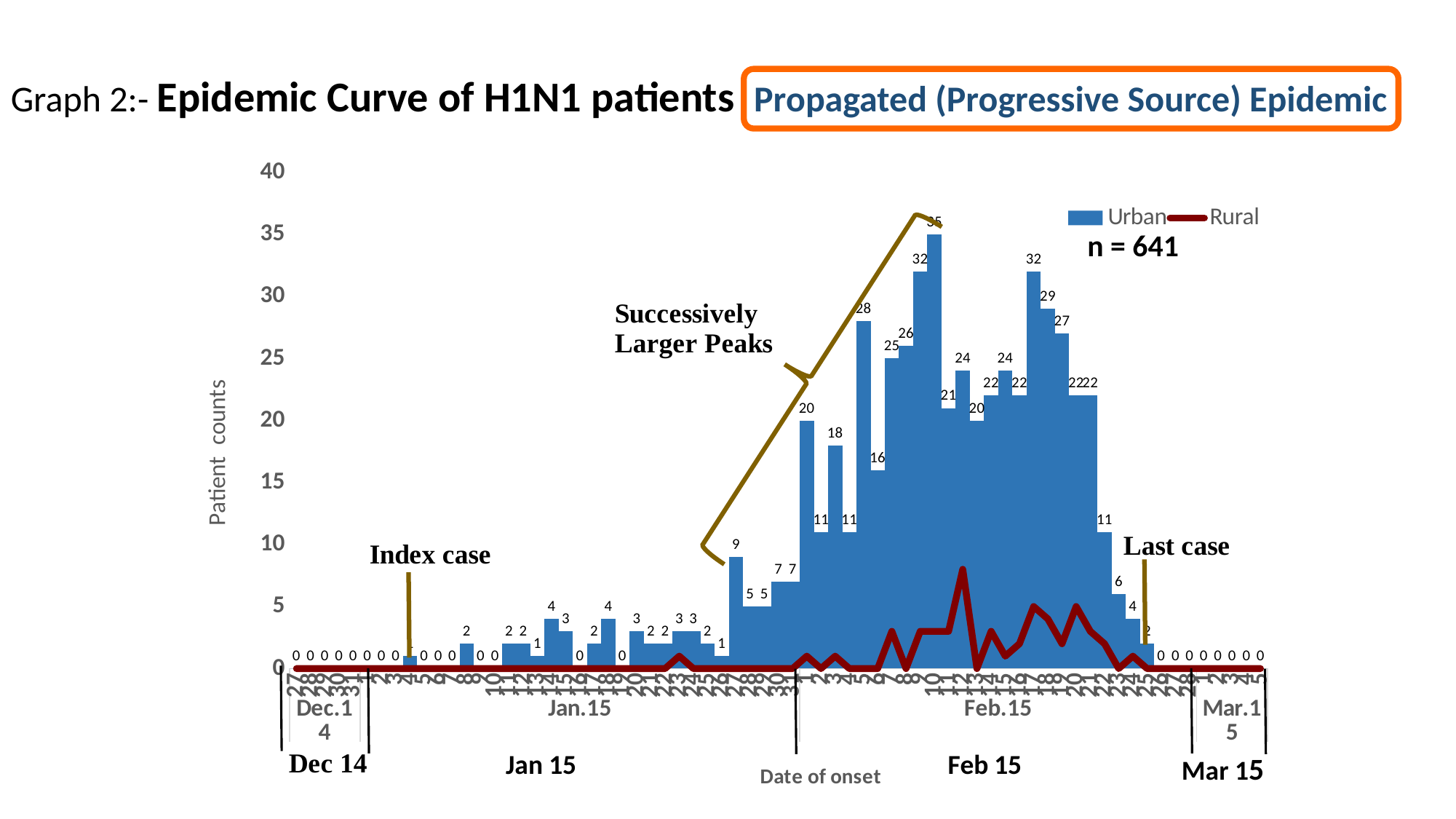

Graph 2:- Epidemic Curve of H1N1 patients  Propagated (Progressive Source) Epidemic

### Chart

| Category | Urban | Rural |
|---|---|---|
| 27 | 0.0 | 0.0 |
| 28 | 0.0 | 0.0 |
| 29 | 0.0 | 0.0 |
| 30 | 0.0 | 0.0 |
| 31 | 0.0 | 0.0 |
| 1 | 0.0 | 0.0 |
| 2 | 0.0 | 0.0 |
| 3 | 0.0 | 0.0 |
| 4 | 1.0 | 0.0 |
| 5 | 0.0 | 0.0 |
| 6 | 0.0 | 0.0 |
| 7 | 0.0 | 0.0 |
| 8 | 2.0 | 0.0 |
| 9 | 0.0 | 0.0 |
| 10 | 0.0 | 0.0 |
| 11 | 2.0 | 0.0 |
| 12 | 2.0 | 0.0 |
| 13 | 1.0 | 0.0 |
| 14 | 4.0 | 0.0 |
| 15 | 3.0 | 0.0 |
| 16 | 0.0 | 0.0 |
| 17 | 2.0 | 0.0 |
| 18 | 4.0 | 0.0 |
| 19 | 0.0 | 0.0 |
| 20 | 3.0 | 0.0 |
| 21 | 2.0 | 0.0 |
| 22 | 2.0 | 0.0 |
| 23 | 3.0 | 1.0 |
| 24 | 3.0 | 0.0 |
| 25 | 2.0 | 0.0 |
| 26 | 1.0 | 0.0 |
| 27 | 9.0 | 0.0 |
| 28 | 5.0 | 0.0 |
| 29 | 5.0 | 0.0 |
| 30 | 7.0 | 0.0 |
| 31 | 7.0 | 0.0 |
| 1 | 20.0 | 1.0 |
| 2 | 11.0 | 0.0 |
| 3 | 18.0 | 1.0 |
| 4 | 11.0 | 0.0 |
| 5 | 28.0 | 0.0 |
| 6 | 16.0 | 0.0 |
| 7 | 25.0 | 3.0 |
| 8 | 26.0 | 0.0 |
| 9 | 32.0 | 3.0 |
| 10 | 35.0 | 3.0 |
| 11 | 21.0 | 3.0 |
| 12 | 24.0 | 8.0 |
| 13 | 20.0 | 0.0 |
| 14 | 22.0 | 3.0 |
| 15 | 24.0 | 1.0 |
| 16 | 22.0 | 2.0 |
| 17 | 32.0 | 5.0 |
| 18 | 29.0 | 4.0 |
| 19 | 27.0 | 2.0 |
| 20 | 22.0 | 5.0 |
| 21 | 22.0 | 3.0 |
| 22 | 11.0 | 2.0 |
| 23 | 6.0 | 0.0 |
| 24 | 4.0 | 1.0 |
| 25 | 2.0 | 0.0 |
| 26 | 0.0 | 0.0 |
| 27 | 0.0 | 0.0 |
| 28 | 0.0 | 0.0 |
| 1 | 0.0 | 0.0 |
| 2 | 0.0 | 0.0 |
| 3 | 0.0 | 0.0 |
| 4 | 0.0 | 0.0 |
| 5 | 0.0 | 0.0 |
n = 641